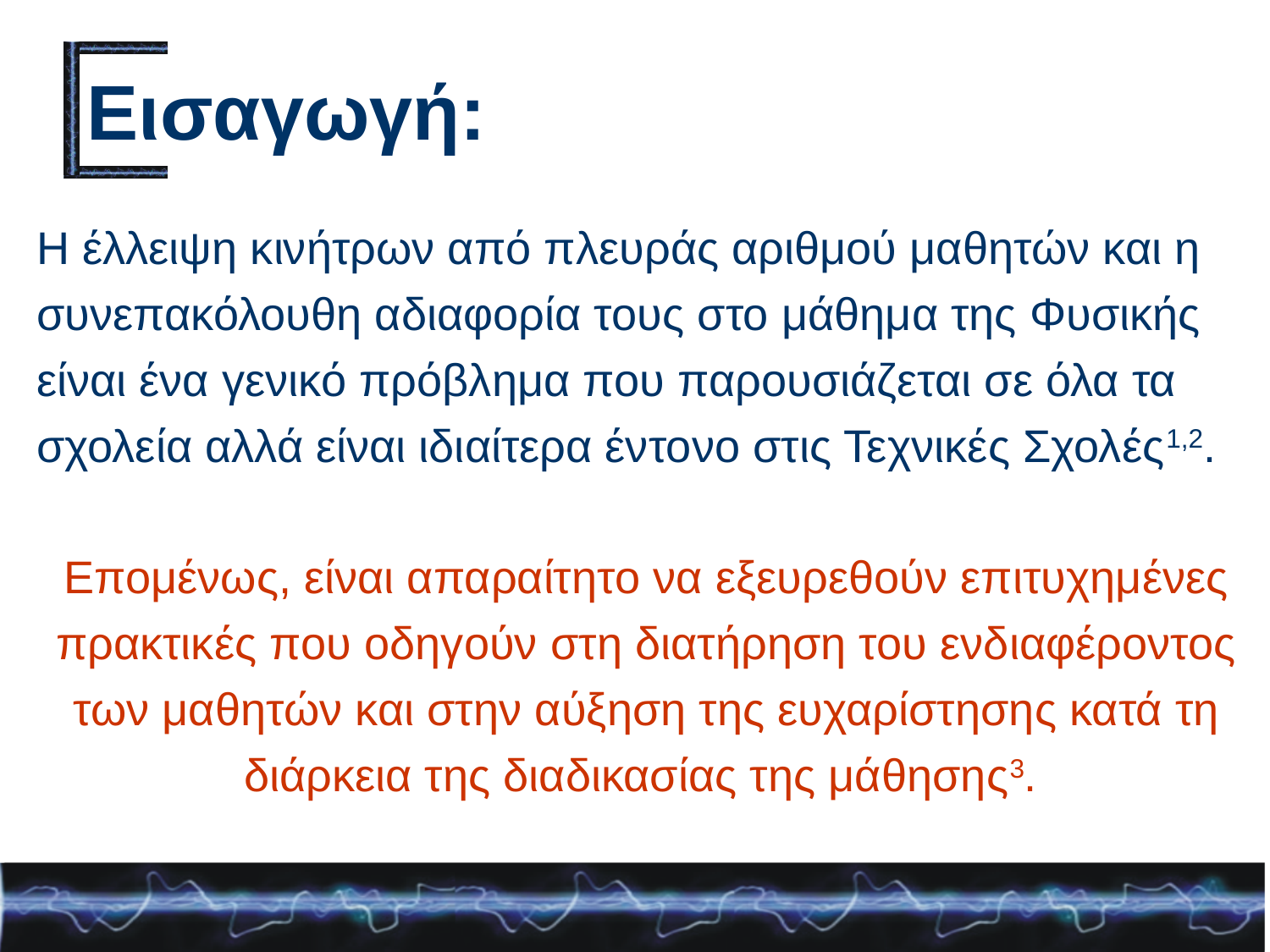

# Εισαγωγή:
H έλλειψη κινήτρων από πλευράς αριθμού μαθητών και η συνεπακόλουθη αδιαφορία τους στο μάθημα της Φυσικής είναι ένα γενικό πρόβλημα που παρουσιάζεται σε όλα τα σχολεία αλλά είναι ιδιαίτερα έντονο στις Τεχνικές Σχολές1,2.

Επομένως, είναι απαραίτητο να εξευρεθούν επιτυχημένες πρακτικές που οδηγούν στη διατήρηση του ενδιαφέροντος των μαθητών και στην αύξηση της ευχαρίστησης κατά τη διάρκεια της διαδικασίας της μάθησης3.